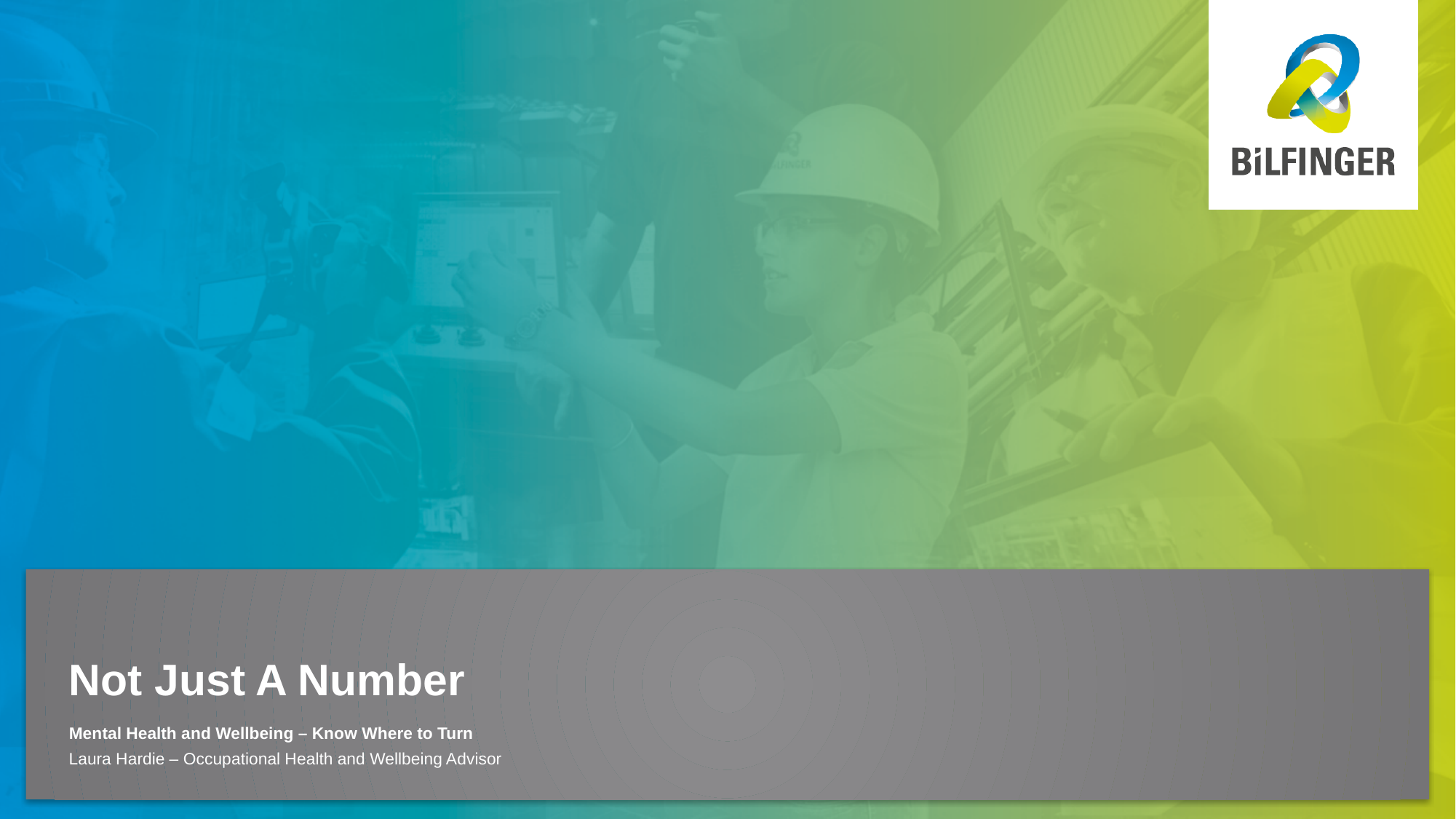

# Not Just A Number
Mental Health and Wellbeing – Know Where to Turn
Laura Hardie – Occupational Health and Wellbeing Advisor